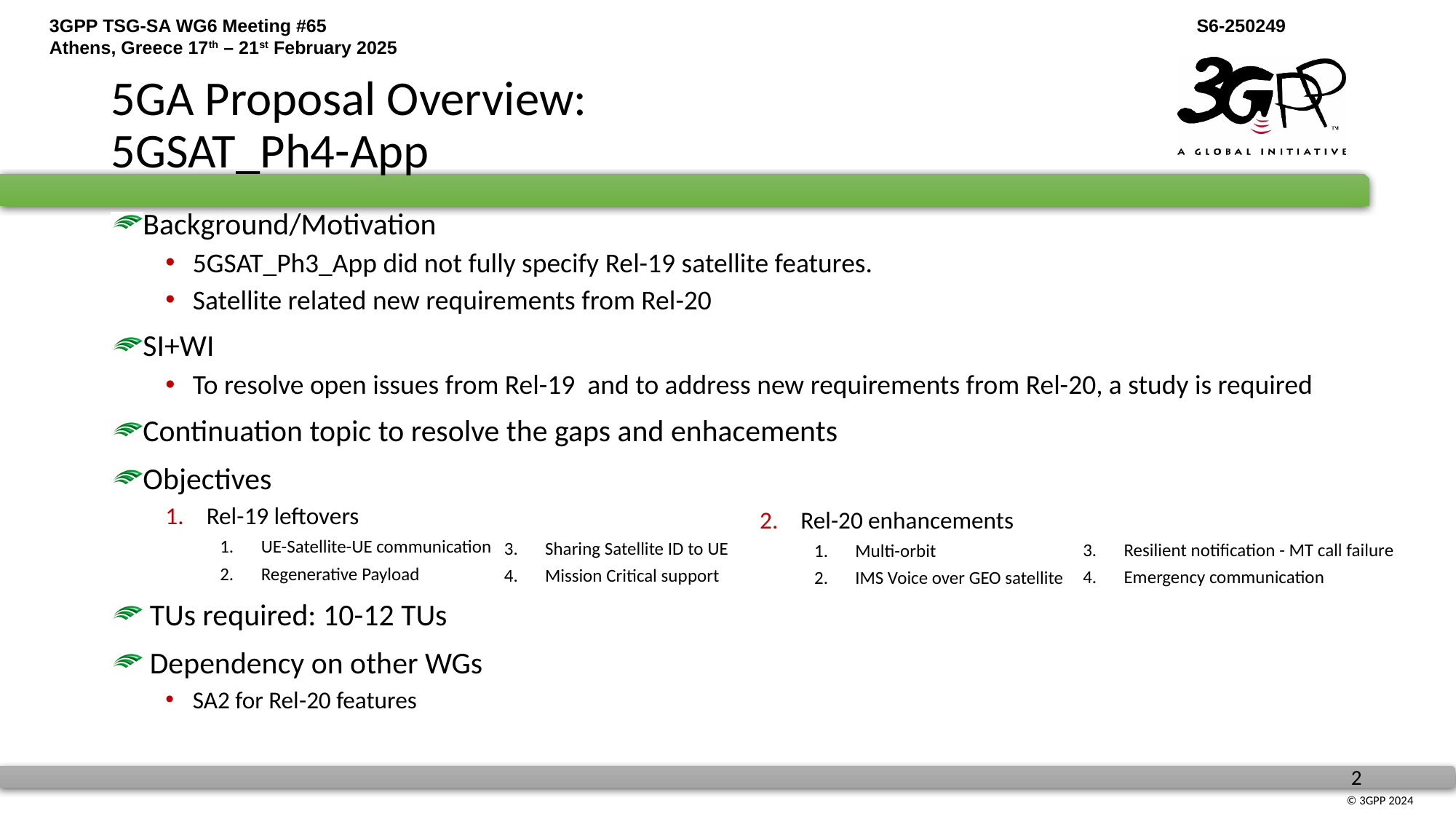

# 5GA Proposal Overview: 5GSAT_Ph4-App
Background/Motivation
5GSAT_Ph3_App did not fully specify Rel-19 satellite features.
Satellite related new requirements from Rel-20
SI+WI
To resolve open issues from Rel-19  and to address new requirements from Rel-20, a study is required
Continuation topic to resolve the gaps and enhacements
Objectives
Rel-19 leftovers
UE-Satellite-UE communication
Regenerative Payload
 TUs required: 10-12 TUs
 Dependency on other WGs
SA2 for Rel-20 features

Sharing Satellite ID to UE
Mission Critical support
Rel-20 enhancements
Multi-orbit
IMS Voice over GEO satellite

Resilient notification - MT call failure
Emergency communication